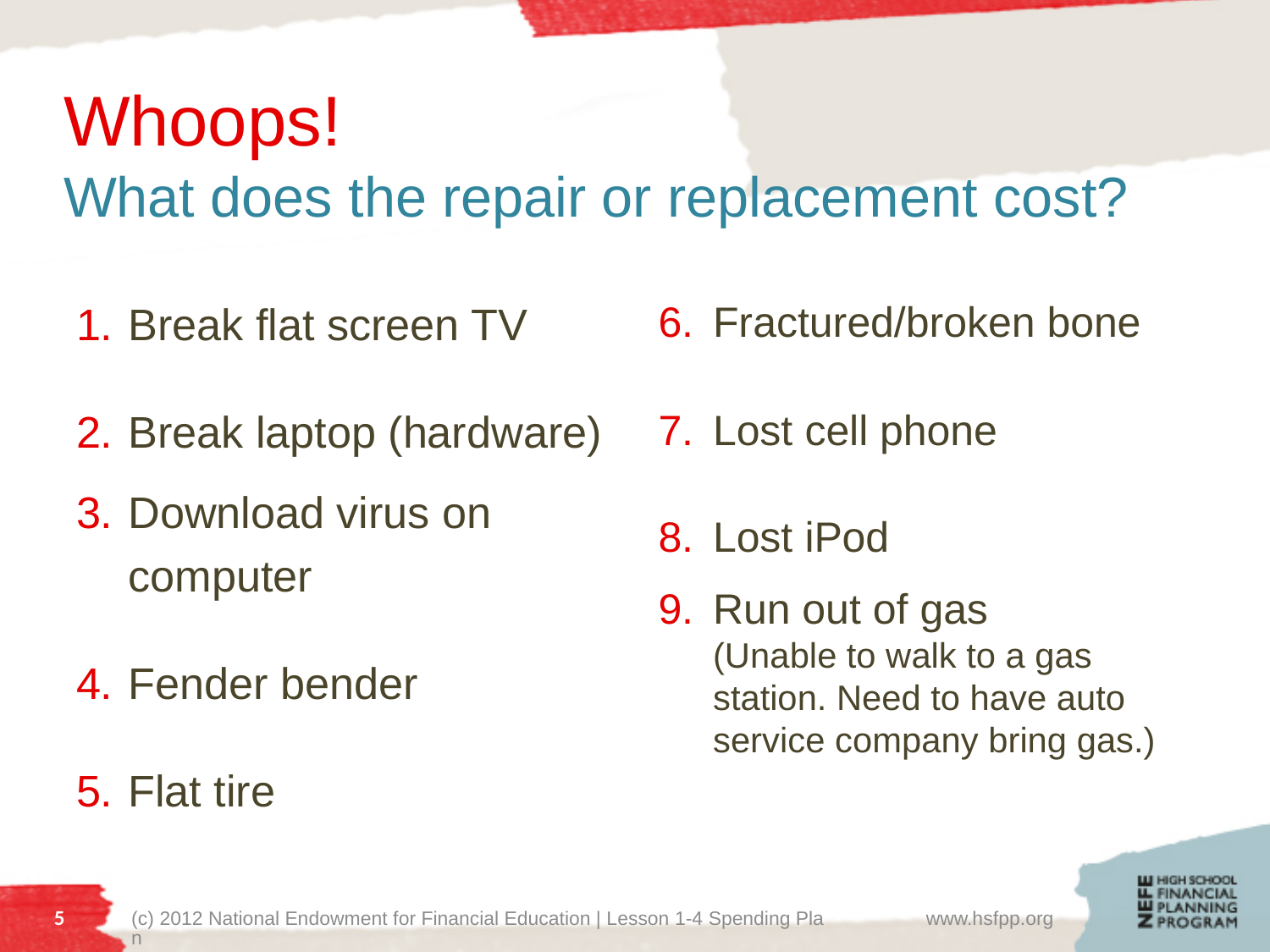

# Whoops! What does the repair or replacement cost?
Break flat screen TV
Break laptop (hardware)
Download virus on computer
Fender bender
Flat tire

Fractured/broken bone
Lost cell phone
Lost iPod
Run out of gas
(Unable to walk to a gas
station. Need to have auto service company bring gas.)
5
(c) 2012 National Endowment for Financial Education | Lesson 1-4 Spending Plan
www.hsfpp.org